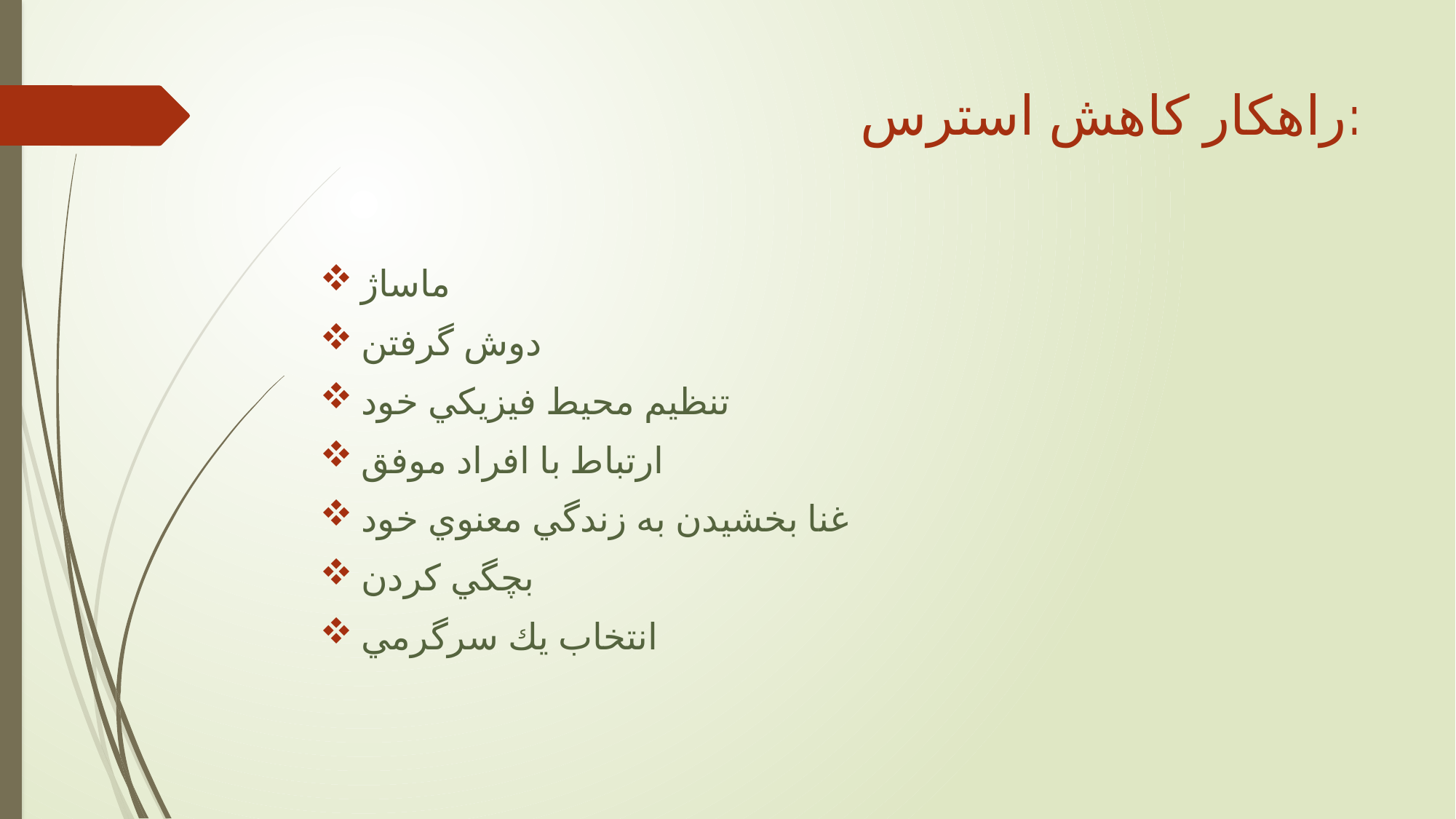

# راهكار كاهش استرس:
ماساژ
دوش گرفتن
تنظيم محيط فيزيكي خود
ارتباط با افراد موفق
غنا بخشيدن به زندگي معنوي خود
بچگي كردن
انتخاب يك سرگرمي